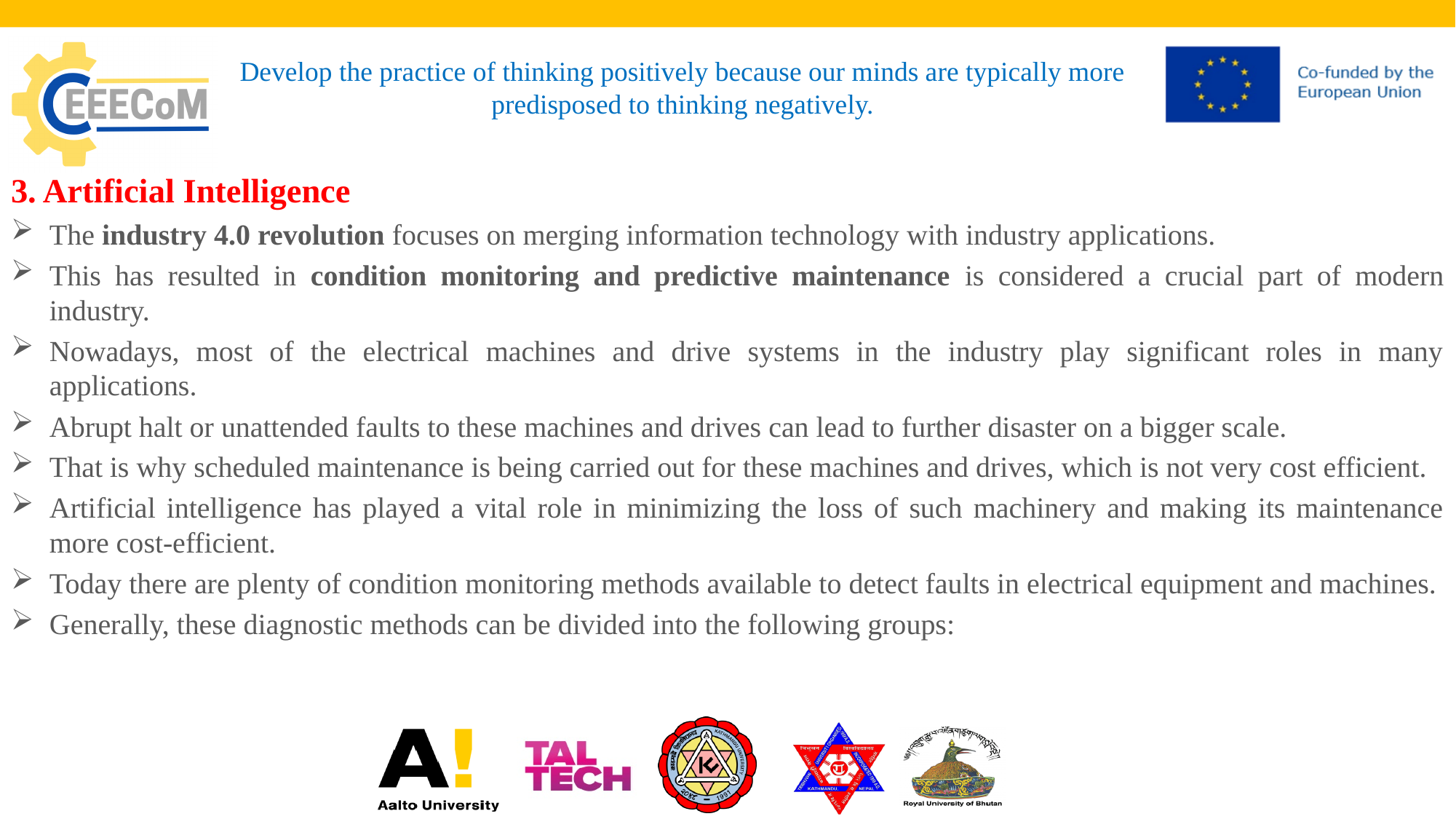

# Develop the practice of thinking positively because our minds are typically more predisposed to thinking negatively.
3. Artificial Intelligence
The industry 4.0 revolution focuses on merging information technology with industry applications.
This has resulted in condition monitoring and predictive maintenance is considered a crucial part of modern industry.
Nowadays, most of the electrical machines and drive systems in the industry play significant roles in many applications.
Abrupt halt or unattended faults to these machines and drives can lead to further disaster on a bigger scale.
That is why scheduled maintenance is being carried out for these machines and drives, which is not very cost efficient.
Artificial intelligence has played a vital role in minimizing the loss of such machinery and making its maintenance more cost-efficient.
Today there are plenty of condition monitoring methods available to detect faults in electrical equipment and machines.
Generally, these diagnostic methods can be divided into the following groups: